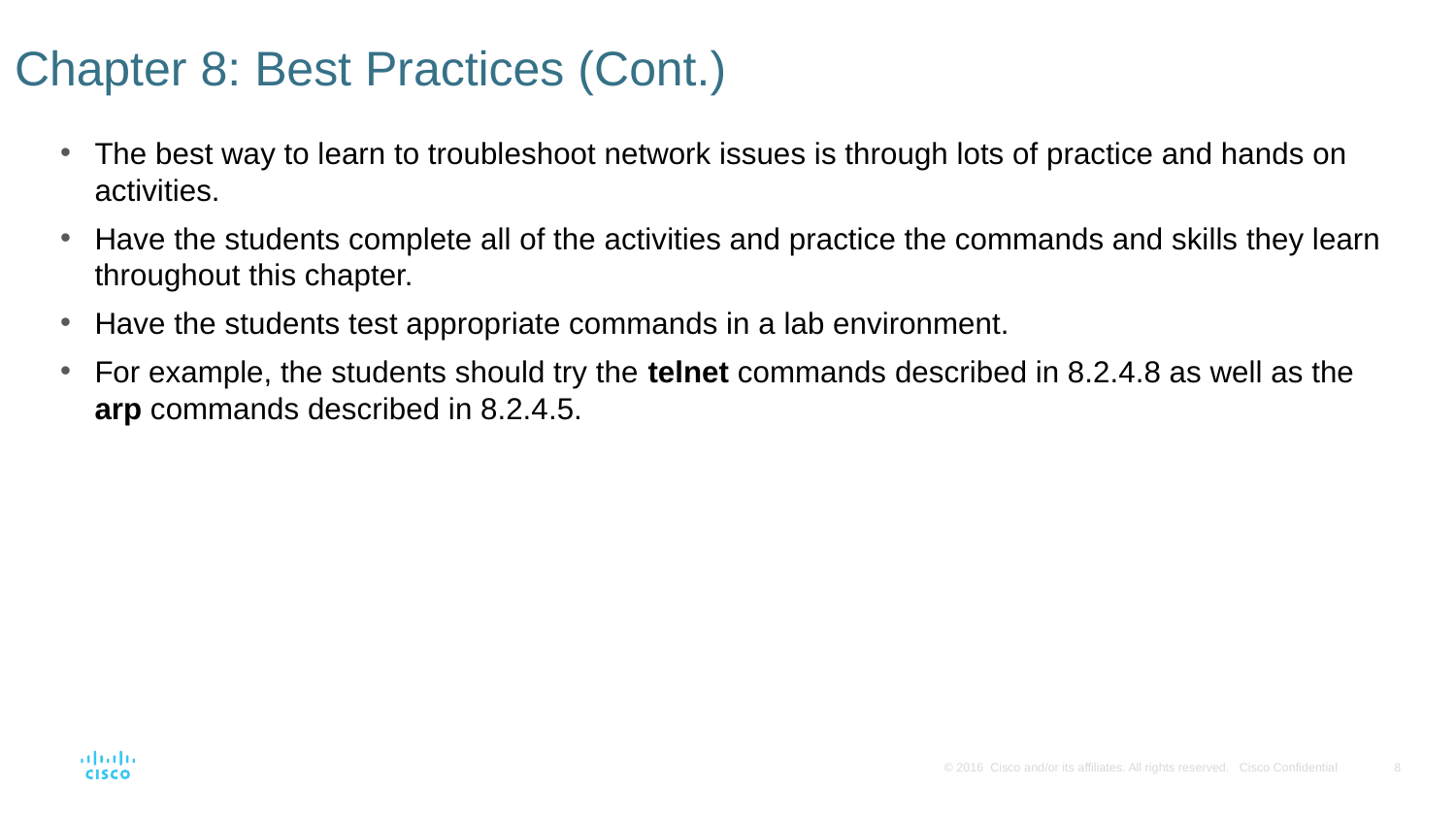

# Chapter 8: Best Practices (Cont.)
The best way to learn to troubleshoot network issues is through lots of practice and hands on activities.
Have the students complete all of the activities and practice the commands and skills they learn throughout this chapter.
Have the students test appropriate commands in a lab environment.
For example, the students should try the telnet commands described in 8.2.4.8 as well as the arp commands described in 8.2.4.5.